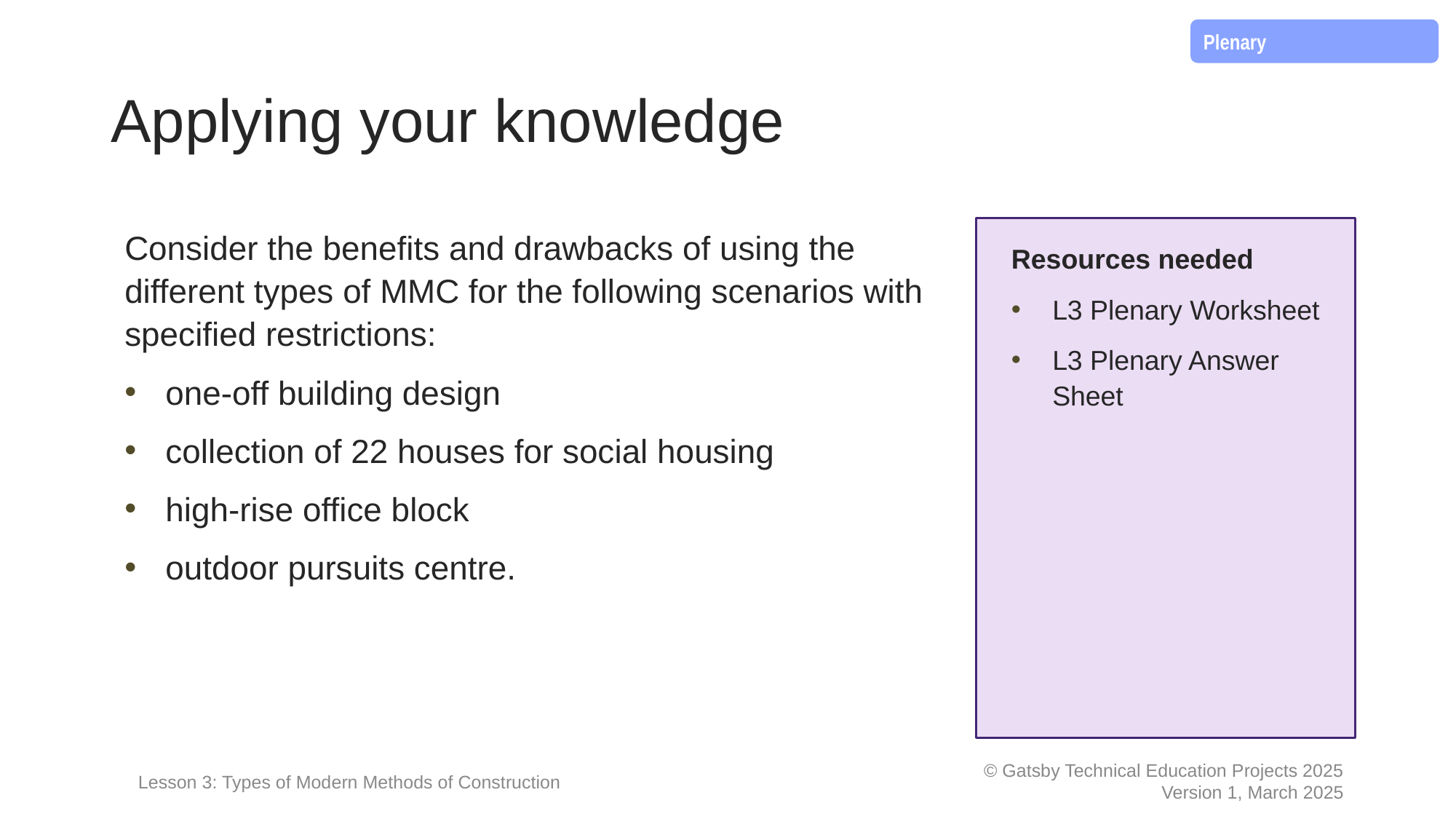

Plenary
# Applying your knowledge
Consider the benefits and drawbacks of using the different types of MMC for the following scenarios with specified restrictions:
one-off building design
collection of 22 houses for social housing
high-rise office block
outdoor pursuits centre.
Resources needed
L3 Plenary Worksheet
L3 Plenary Answer Sheet

Lesson 3: Types of Modern Methods of Construction